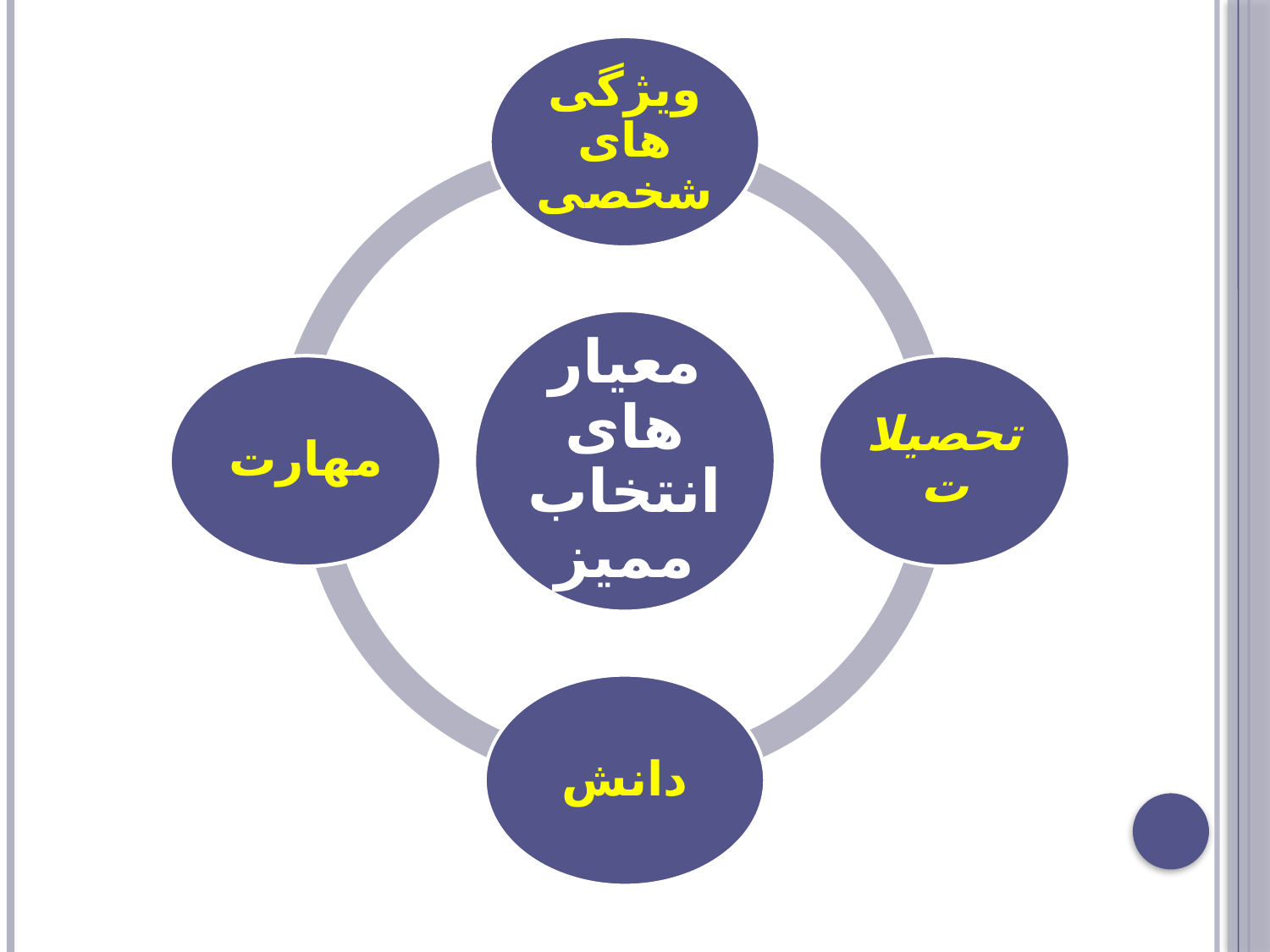

معیار های انتخاب ممیز
ویژگی های شخصی
تحصيلات
دانش
مهارت
#